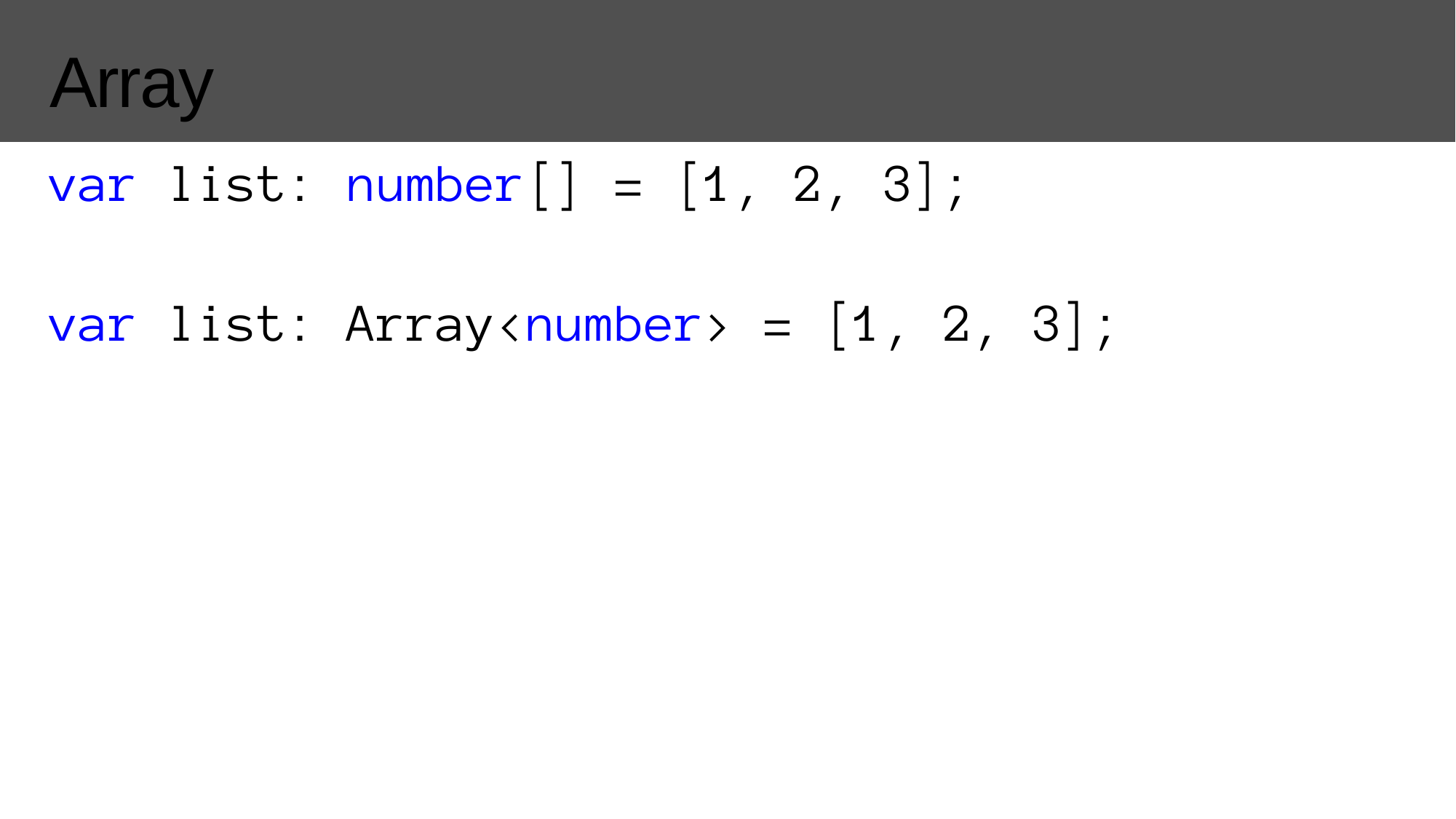

# Array
var list: number[] = [1, 2, 3];

var list: Array<number> = [1, 2, 3];